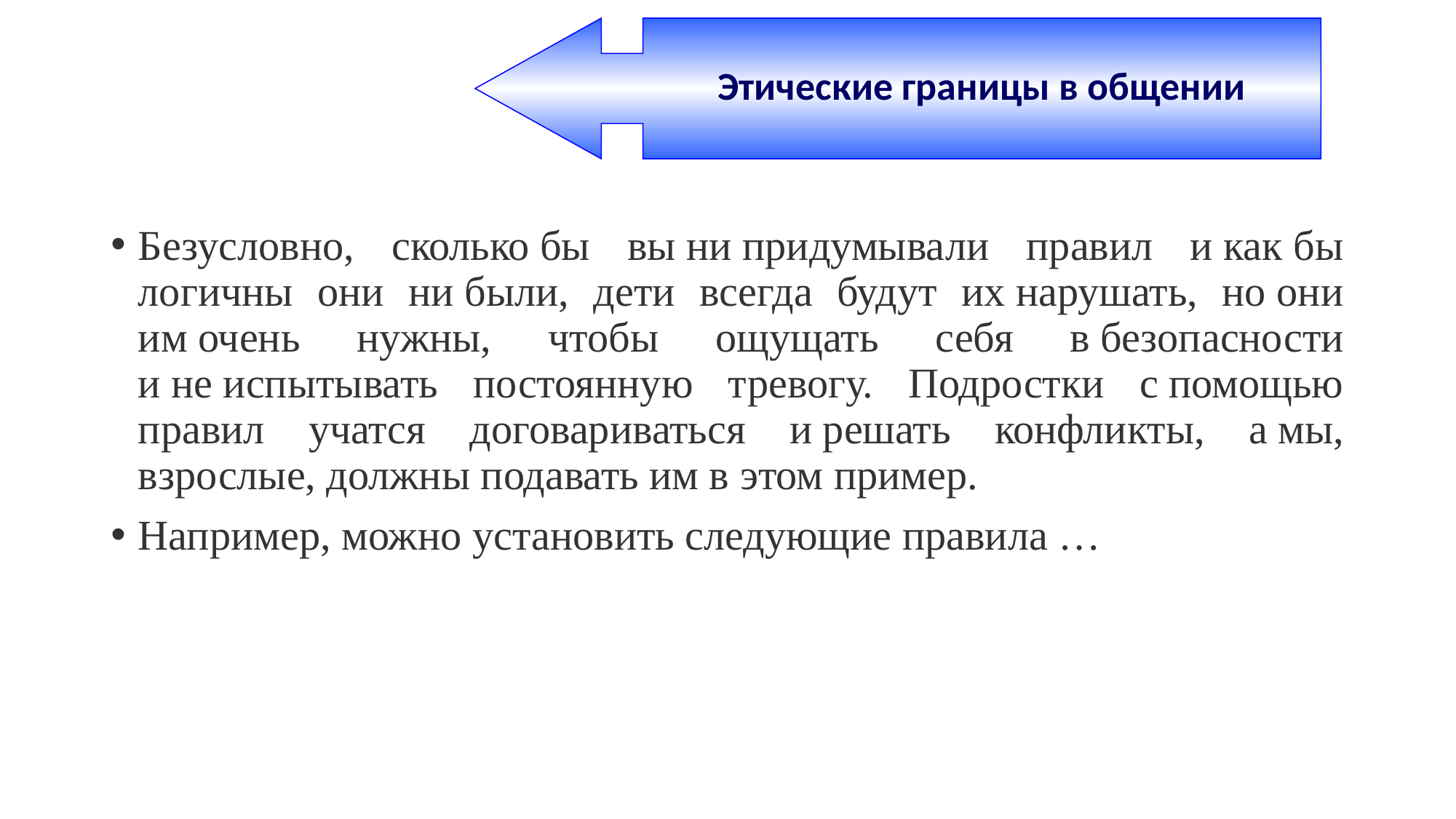

Этические границы в общении
Безусловно, сколько бы вы ни придумывали правил и как бы логичны они ни были, дети всегда будут их нарушать, но они им очень нужны, чтобы ощущать себя в безопасности и не испытывать постоянную тревогу. Подростки с помощью правил учатся договариваться и решать конфликты, а мы, взрослые, должны подавать им в этом пример.
Например, можно установить следующие правила …